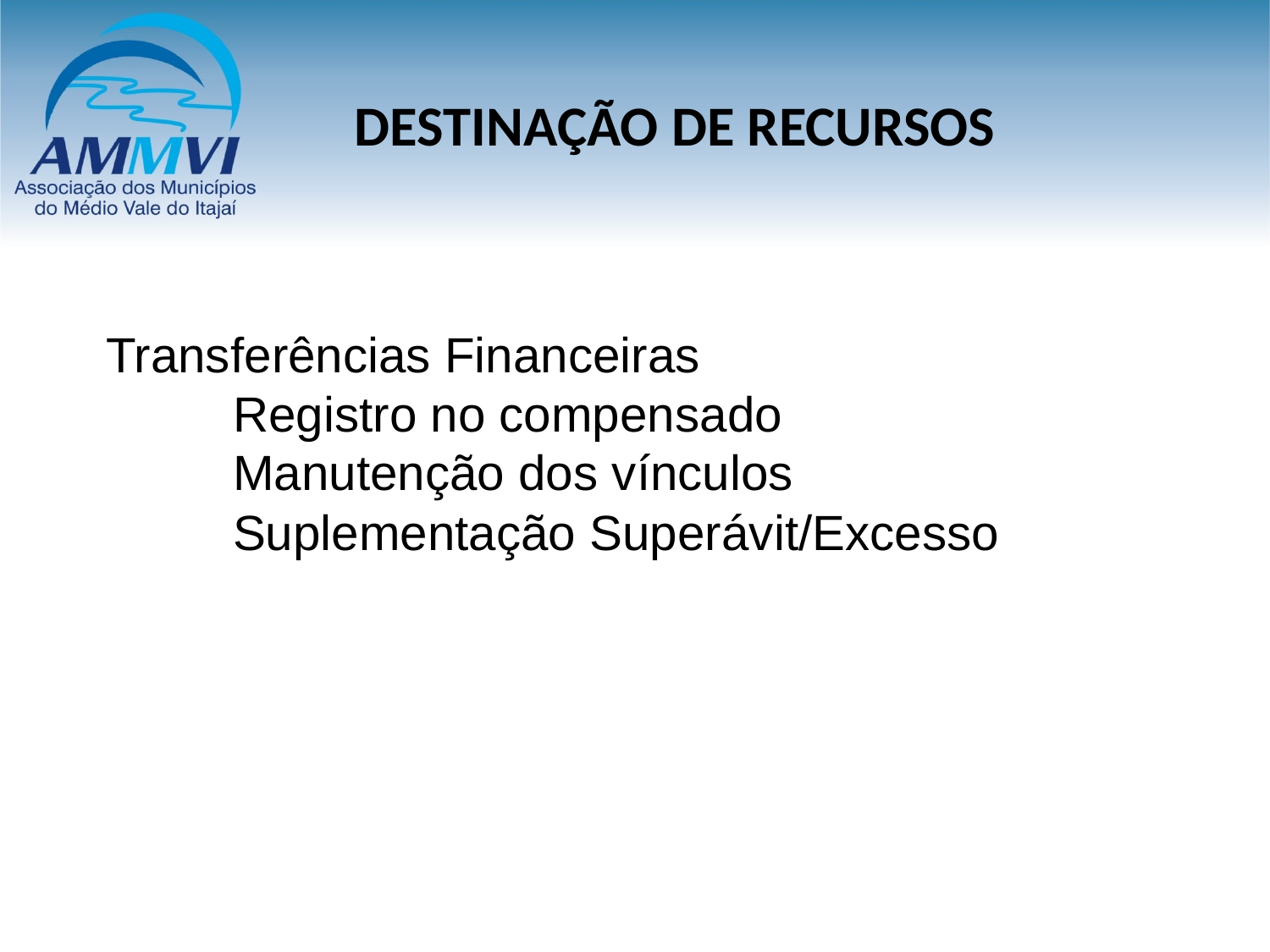

# DESTINAÇÃO DE RECURSOS

Transferências Financeiras
	Registro no compensado
	Manutenção dos vínculos
	Suplementação Superávit/Excesso